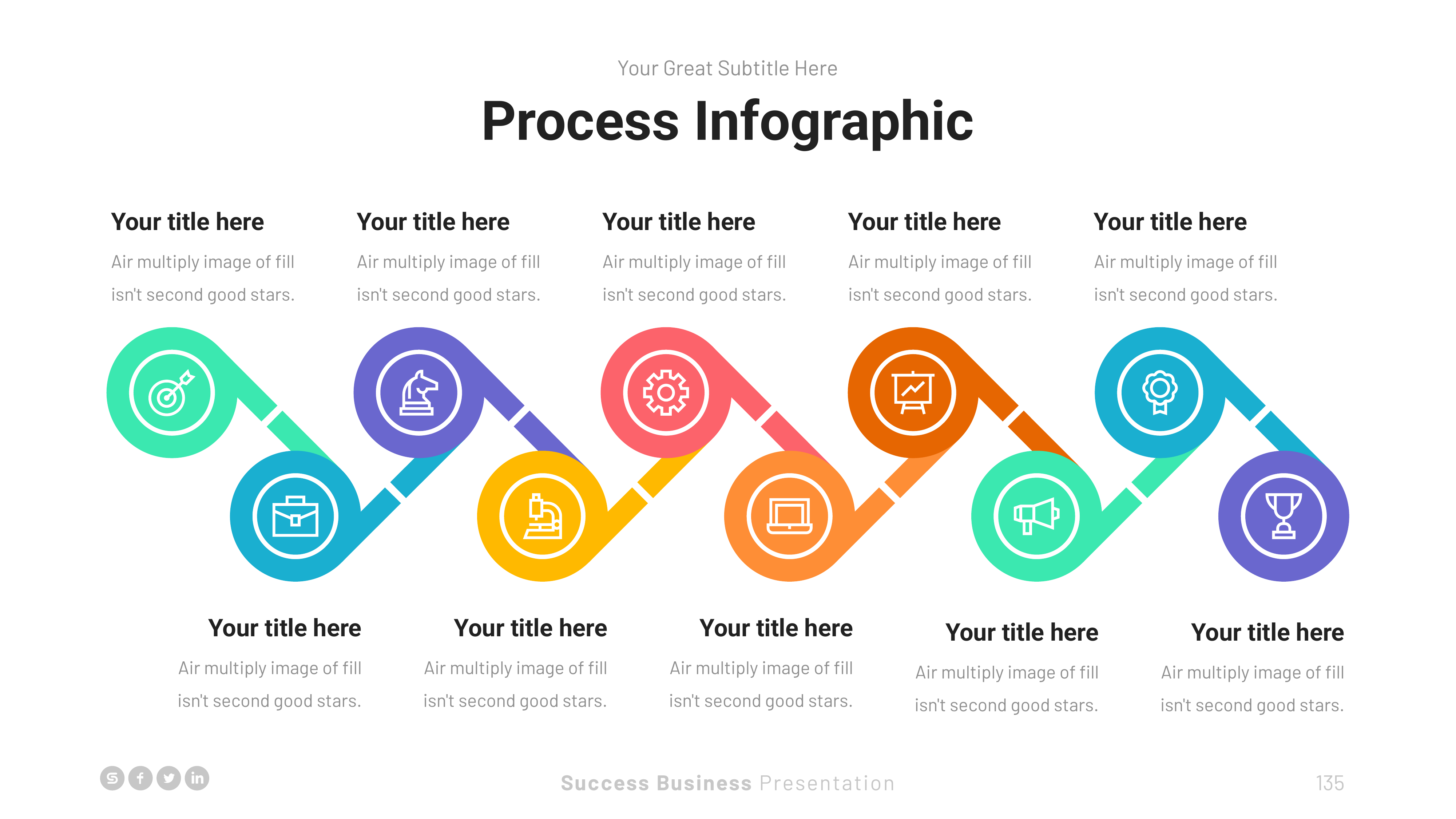

Your Great Subtitle Here
Process Infographic
Your title here
Air multiply image of fill isn't second good stars.
Your title here
Air multiply image of fill isn't second good stars.
Your title here
Air multiply image of fill isn't second good stars.
Your title here
Air multiply image of fill isn't second good stars.
Your title here
Air multiply image of fill isn't second good stars.

Your title here
Air multiply image of fill isn't second good stars.
Your title here
Air multiply image of fill isn't second good stars.
Your title here
Air multiply image of fill isn't second good stars.
Your title here
Air multiply image of fill isn't second good stars.
Your title here
Air multiply image of fill isn't second good stars.